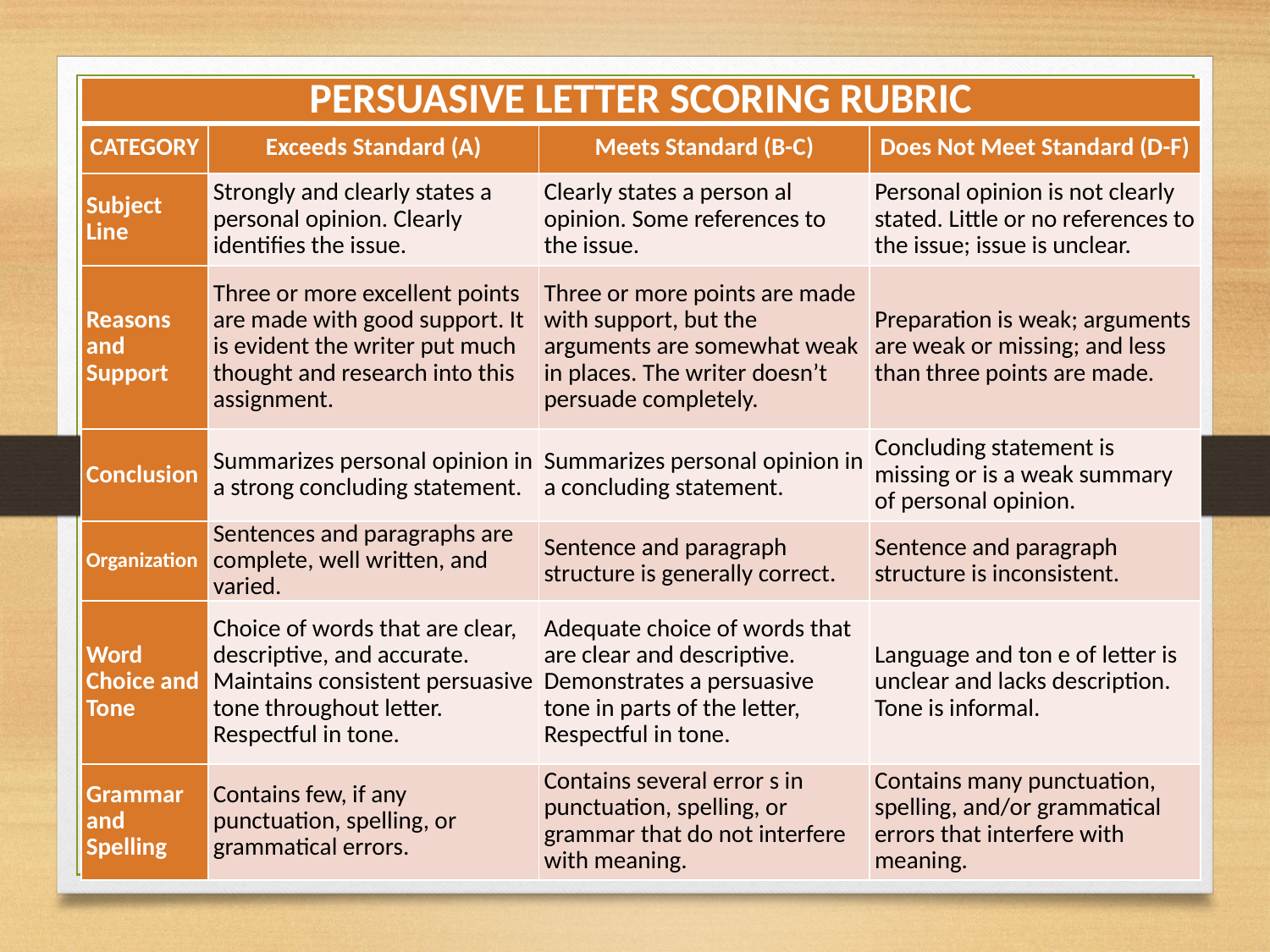

| PERSUASIVE LETTER SCORING RUBRIC |  |  |  |
| --- | --- | --- | --- |
| CATEGORY | Exceeds Standard (A) | Meets Standard (B-C) | Does Not Meet Standard (D-F) |
| Subject Line | Strongly and clearly states a personal opinion. Clearly identifies the issue. | Clearly states a person al opinion. Some references to the issue. | Personal opinion is not clearly stated. Little or no references to the issue; issue is unclear. |
| Reasons and Support | Three or more excellent points are made with good support. It is evident the writer put much thought and research into this assignment. | Three or more points are made with support, but the arguments are somewhat weak in places. The writer doesn’t persuade completely. | Preparation is weak; arguments are weak or missing; and less than three points are made. |
| Conclusion | Summarizes personal opinion in a strong concluding statement. | Summarizes personal opinion in a concluding statement. | Concluding statement is missing or is a weak summary of personal opinion. |
| Organization | Sentences and paragraphs are complete, well written, and varied. | Sentence and paragraph structure is generally correct. | Sentence and paragraph structure is inconsistent. |
| Word Choice and Tone | Choice of words that are clear, descriptive, and accurate. Maintains consistent persuasive tone throughout letter. Respectful in tone. | Adequate choice of words that are clear and descriptive. Demonstrates a persuasive tone in parts of the letter, Respectful in tone. | Language and ton e of letter is unclear and lacks description. Tone is informal. |
| Grammar and Spelling | Contains few, if any punctuation, spelling, or grammatical errors. | Contains several error s in punctuation, spelling, or grammar that do not interfere with meaning. | Contains many punctuation, spelling, and/or grammatical errors that interfere with meaning. |
#